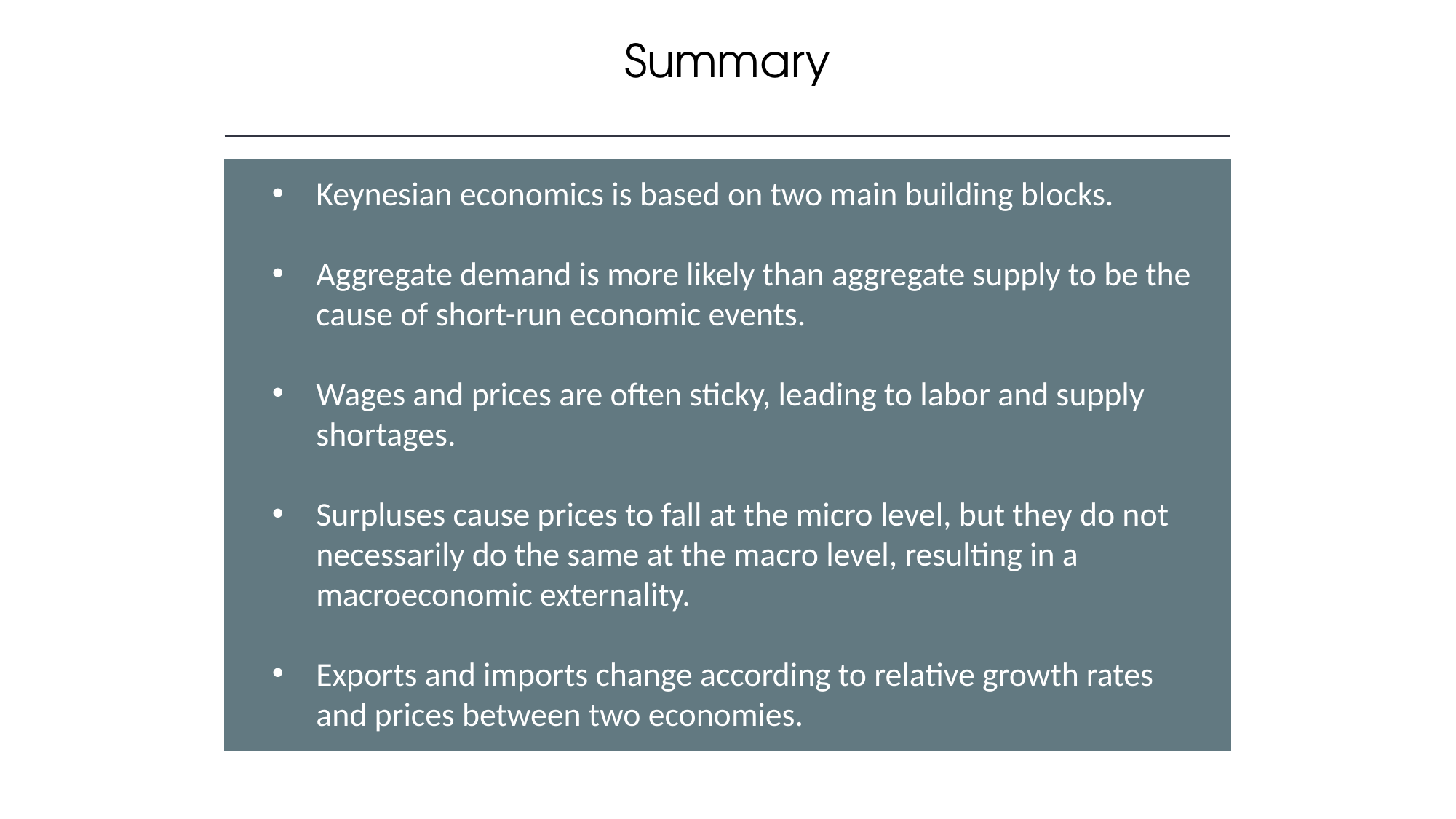

Summary
HAWKES LEARNING

Keynesian economics is based on two main building blocks.

Aggregate demand is more likely than aggregate supply to be the cause of short-run economic events.

Wages and prices are often sticky, leading to labor and supply shortages.

Surpluses cause prices to fall at the micro level, but they do not necessarily do the same at the macro level, resulting in a macroeconomic externality.

Exports and imports change according to relative growth rates and prices between two economies.
Both substitution bias and quality/new goods bias tend to overstate the negative impact of inflation on consumers.